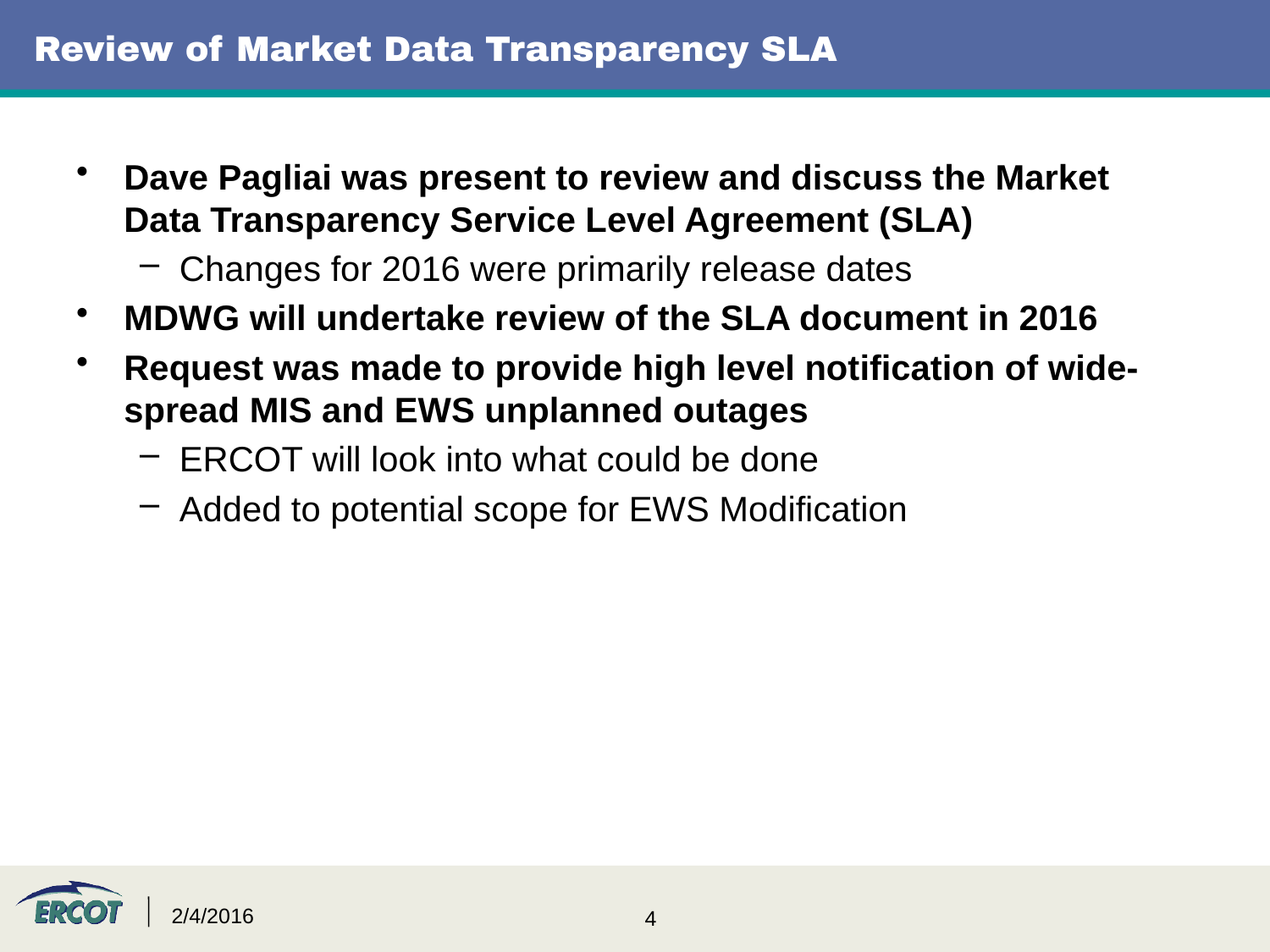

# Review of Market Data Transparency SLA
Dave Pagliai was present to review and discuss the Market Data Transparency Service Level Agreement (SLA)
Changes for 2016 were primarily release dates
MDWG will undertake review of the SLA document in 2016
Request was made to provide high level notification of wide-spread MIS and EWS unplanned outages
ERCOT will look into what could be done
Added to potential scope for EWS Modification
2/4/2016